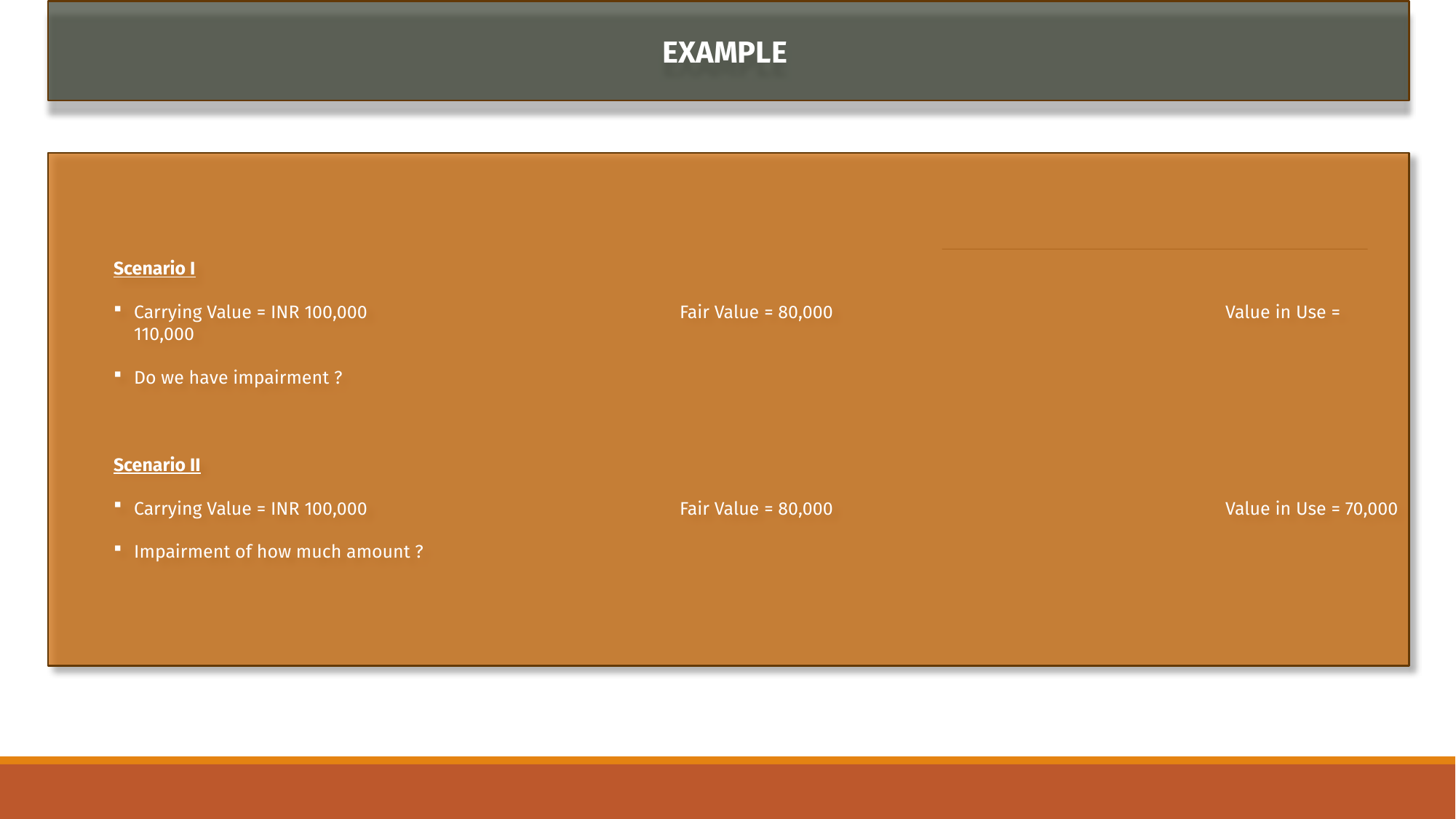

EXAMPLE

Scenario I

Carrying Value = INR 100,000			Fair Value = 80,000				Value in Use = 110,000

Do we have impairment ?

Scenario II

Carrying Value = INR 100,000			Fair Value = 80,000				Value in Use = 70,000

Impairment of how much amount ?